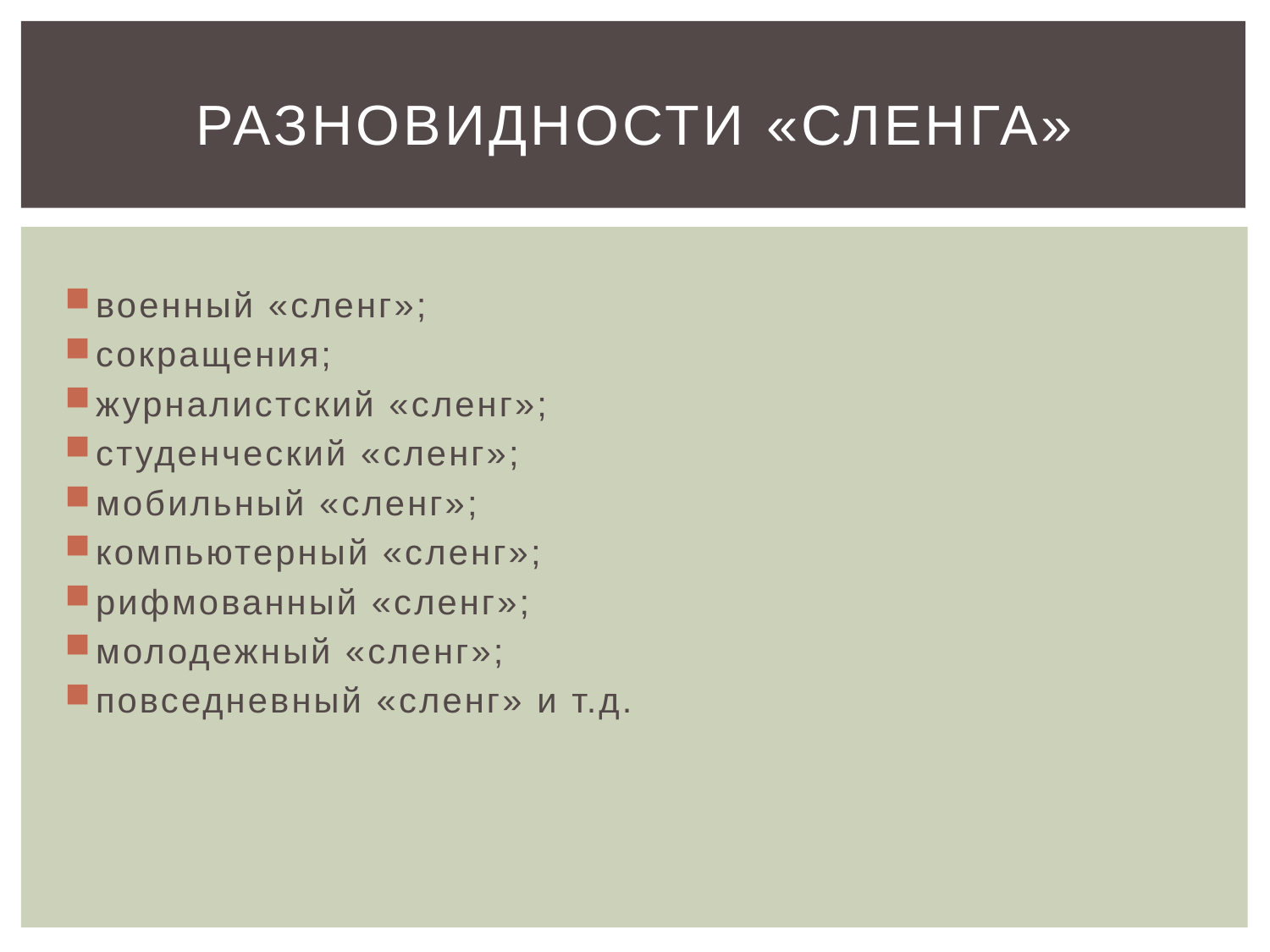

# Разновидности «сленга»
военный «сленг»;
сокращения;
журналистский «сленг»;
студенческий «сленг»;
мобильный «сленг»;
компьютерный «сленг»;
рифмованный «сленг»;
молодежный «сленг»;
повседневный «сленг» и т.д.